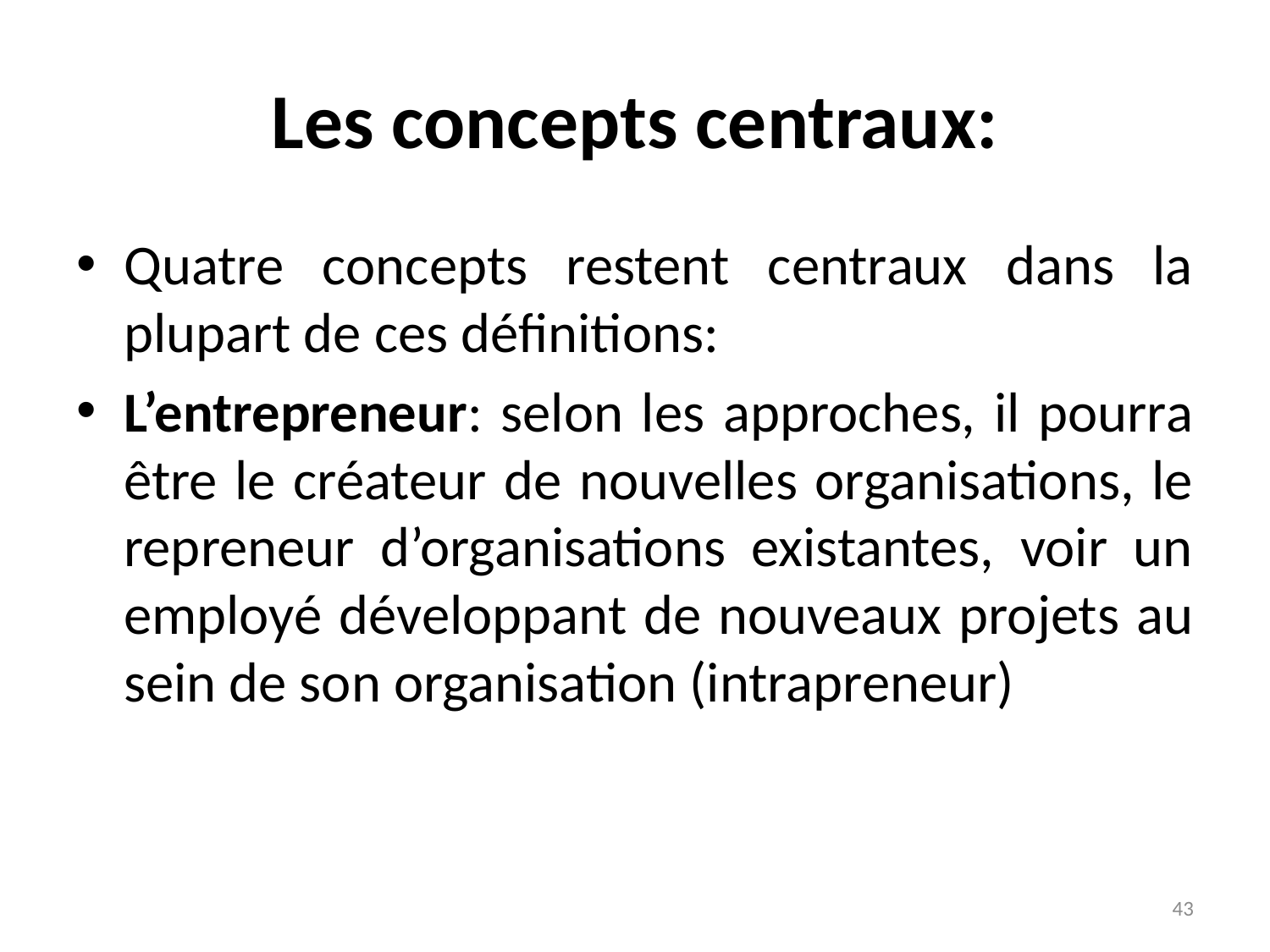

# Les concepts centraux:
Quatre concepts restent centraux dans la plupart de ces définitions:
L’entrepreneur: selon les approches, il pourra être le créateur de nouvelles organisations, le repreneur d’organisations existantes, voir un employé développant de nouveaux projets au sein de son organisation (intrapreneur)
43